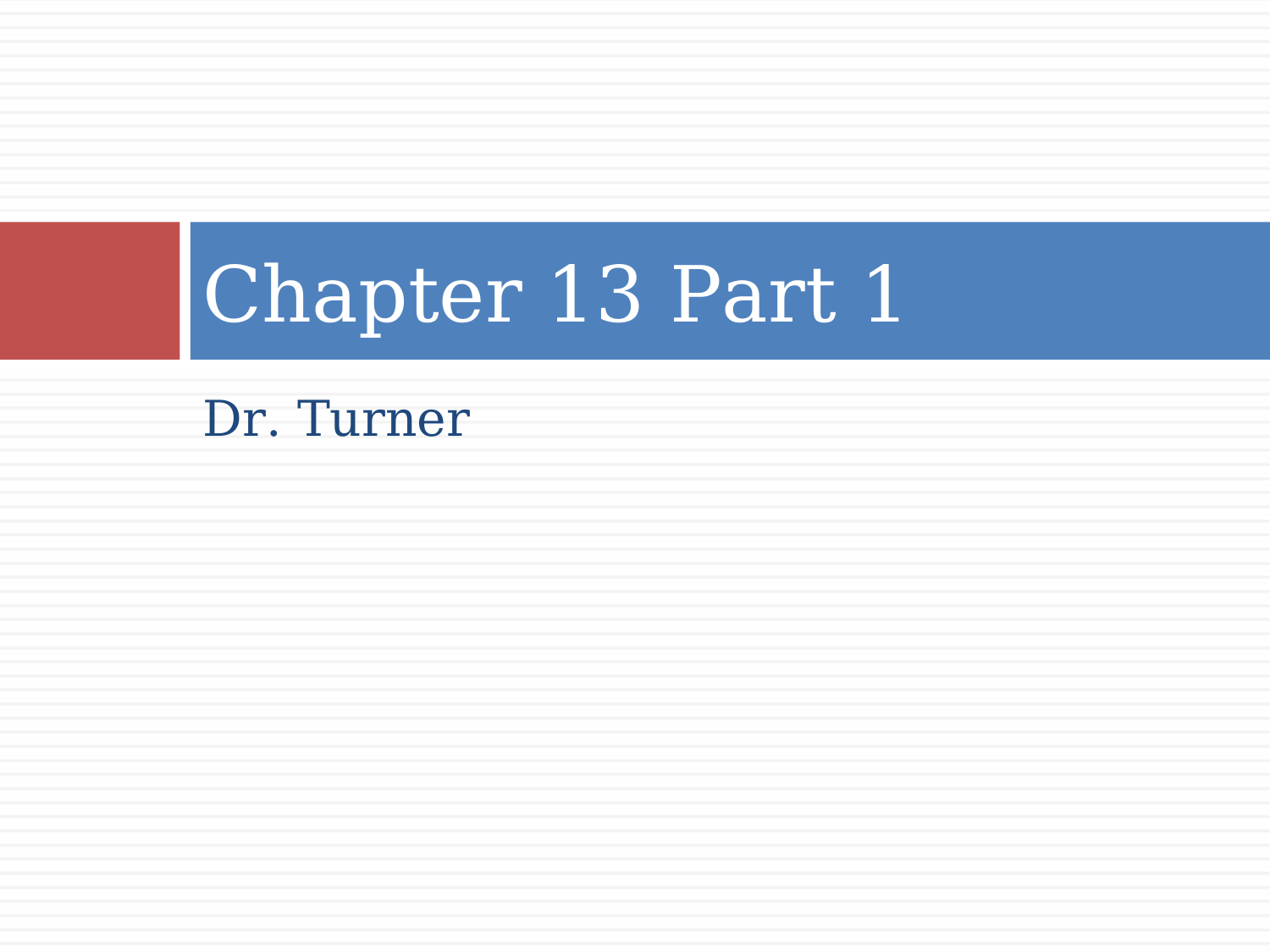

# Chapter 13 Part 1
Dr. Turner